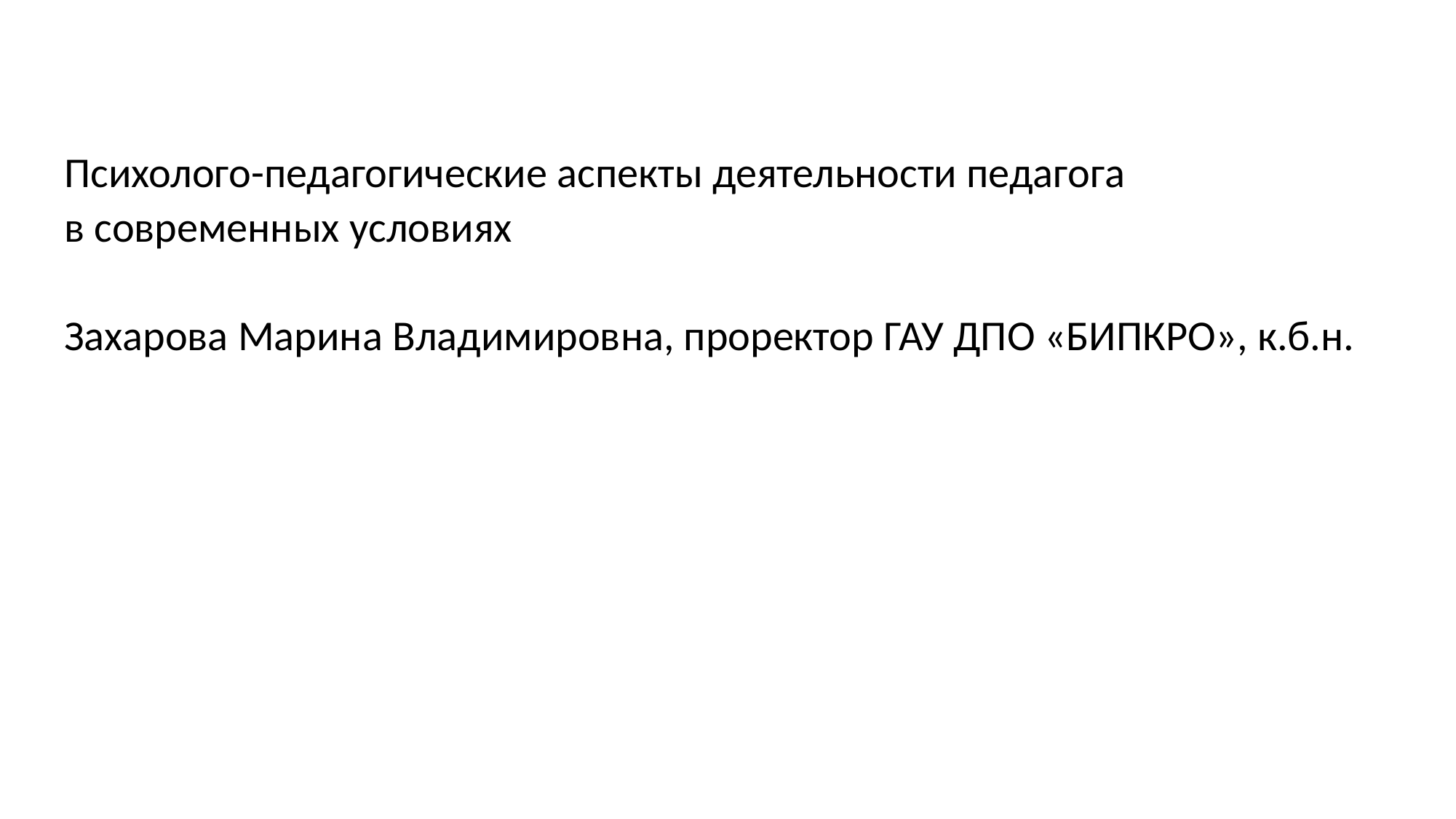

Психолого-педагогические аспекты деятельности педагога
в современных условиях

Захарова Марина Владимировна, проректор ГАУ ДПО «БИПКРО», к.б.н.